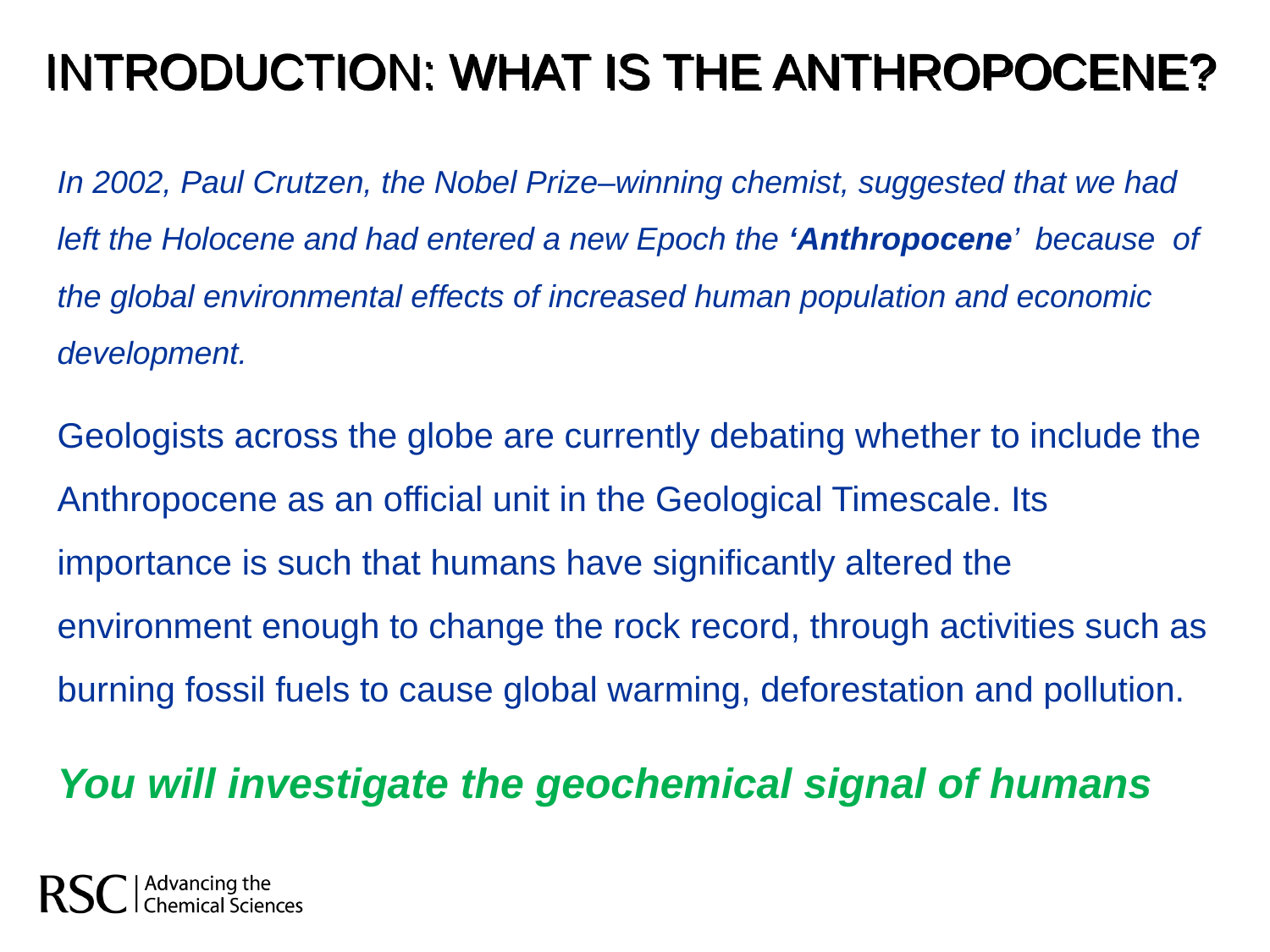

INTRODUCTION: WHAT IS the anthropocene?
In 2002, Paul Crutzen, the Nobel Prize–winning chemist, suggested that we had left the Holocene and had entered a new Epoch the ‘Anthropocene’  because  of the global environmental effects of increased human population and economic development.
Geologists across the globe are currently debating whether to include the Anthropocene as an official unit in the Geological Timescale. Its importance is such that humans have significantly altered the environment enough to change the rock record, through activities such as burning fossil fuels to cause global warming, deforestation and pollution.
You will investigate the geochemical signal of humans